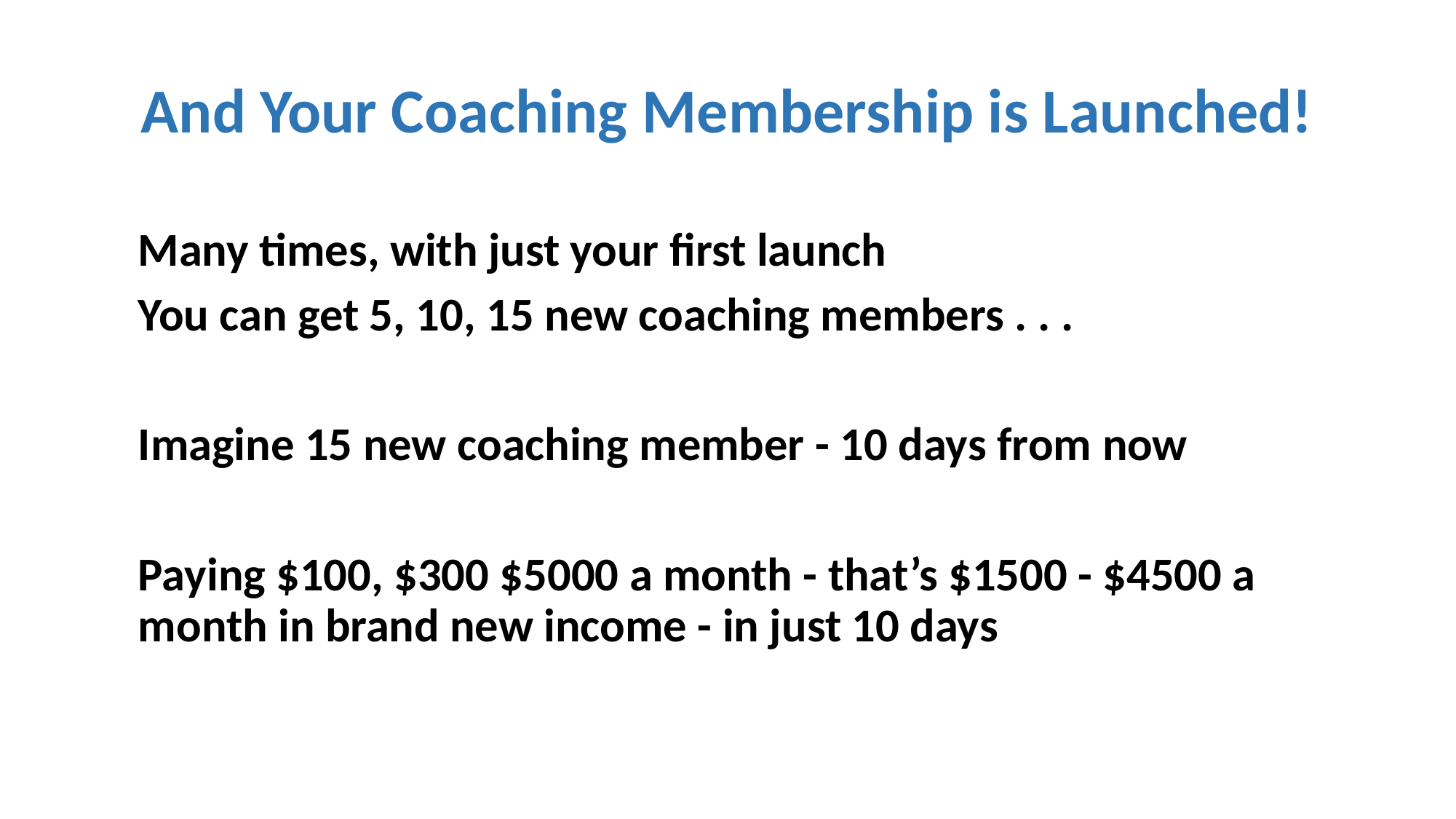

And Your Coaching Membership is Launched!

Many times, with just your first launch
You can get 5, 10, 15 new coaching members . . .

Imagine 15 new coaching member - 10 days from now

Paying $100, $300 $5000 a month - that’s $1500 - $4500 a month in brand new income - in just 10 days